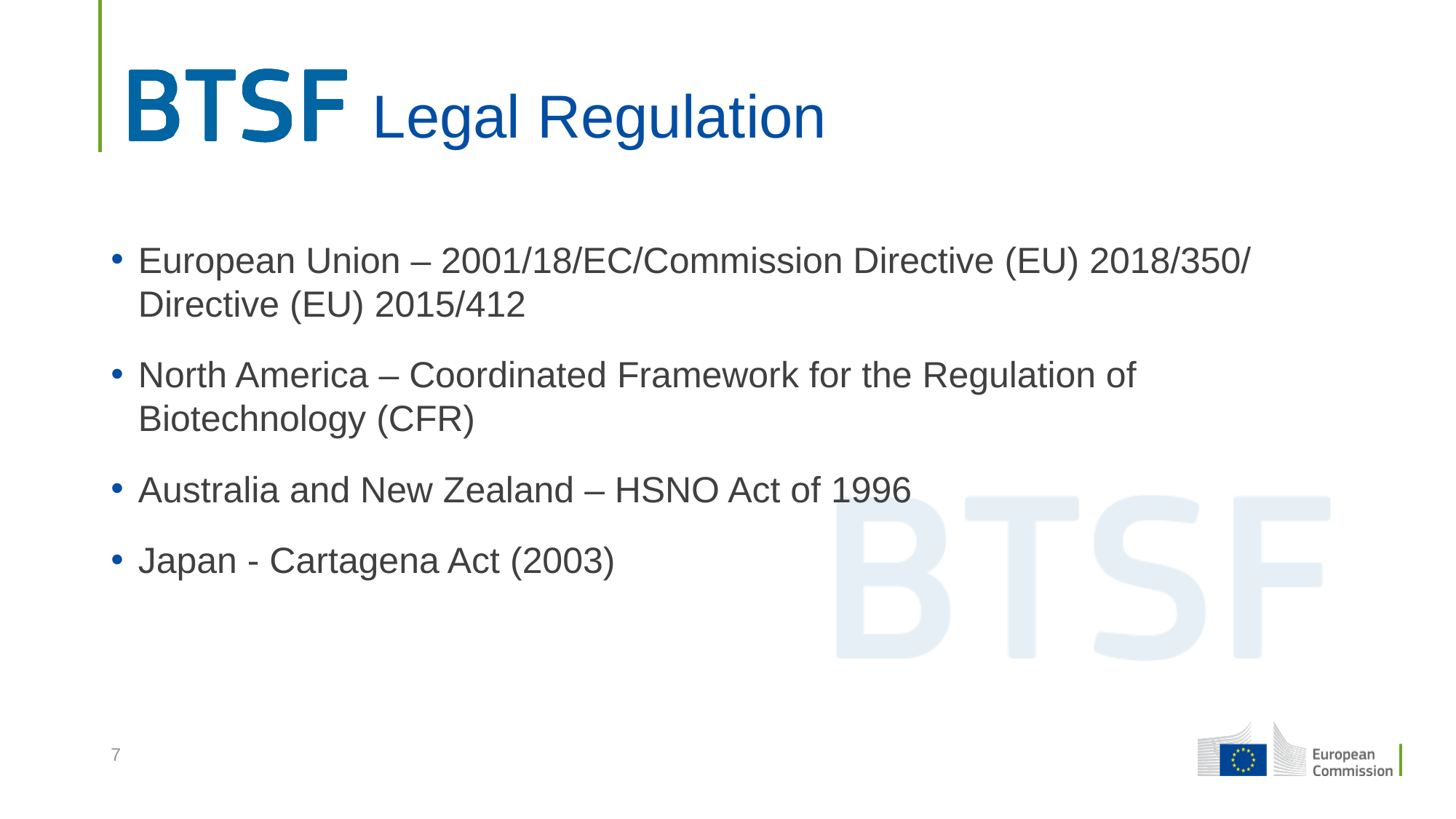

# Legal Regulation
European Union – 2001/18/EC/Commission Directive (EU) 2018/350/ Directive (EU) 2015/412
North America – Coordinated Framework for the Regulation of Biotechnology (CFR)
Australia and New Zealand – HSNO Act of 1996
Japan - Cartagena Act (2003)
7